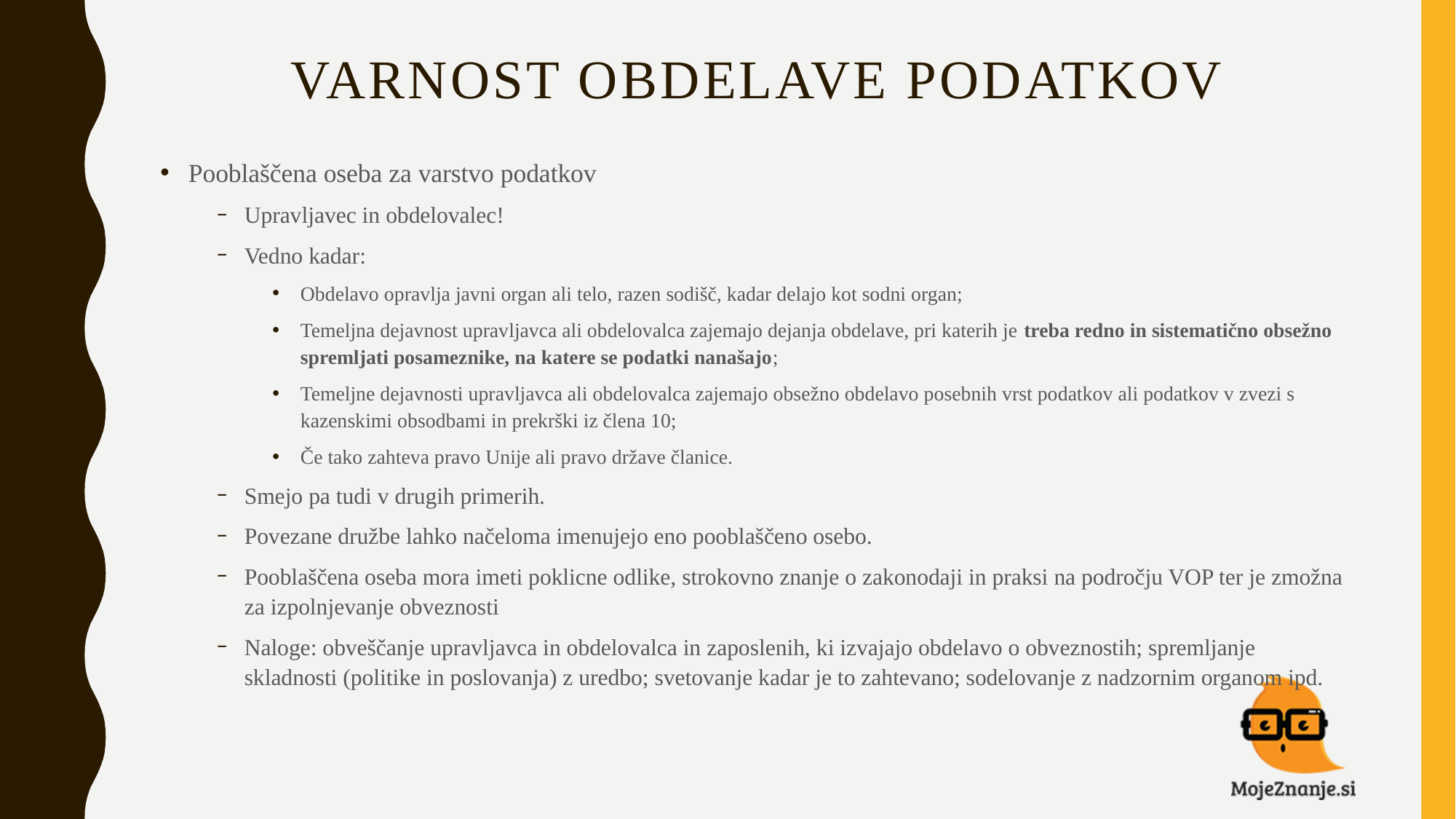

# VARNOST OBDELAVE PODATKOV
Pooblaščena oseba za varstvo podatkov
Upravljavec in obdelovalec!
Vedno kadar:
Obdelavo opravlja javni organ ali telo, razen sodišč, kadar delajo kot sodni organ;
Temeljna dejavnost upravljavca ali obdelovalca zajemajo dejanja obdelave, pri katerih je treba redno in sistematično obsežno spremljati posameznike, na katere se podatki nanašajo;
Temeljne dejavnosti upravljavca ali obdelovalca zajemajo obsežno obdelavo posebnih vrst podatkov ali podatkov v zvezi s kazenskimi obsodbami in prekrški iz člena 10;
Če tako zahteva pravo Unije ali pravo države članice.
Smejo pa tudi v drugih primerih.
Povezane družbe lahko načeloma imenujejo eno pooblaščeno osebo.
Pooblaščena oseba mora imeti poklicne odlike, strokovno znanje o zakonodaji in praksi na področju VOP ter je zmožna za izpolnjevanje obveznosti
Naloge: obveščanje upravljavca in obdelovalca in zaposlenih, ki izvajajo obdelavo o obveznostih; spremljanje skladnosti (politike in poslovanja) z uredbo; svetovanje kadar je to zahtevano; sodelovanje z nadzornim organom ipd.